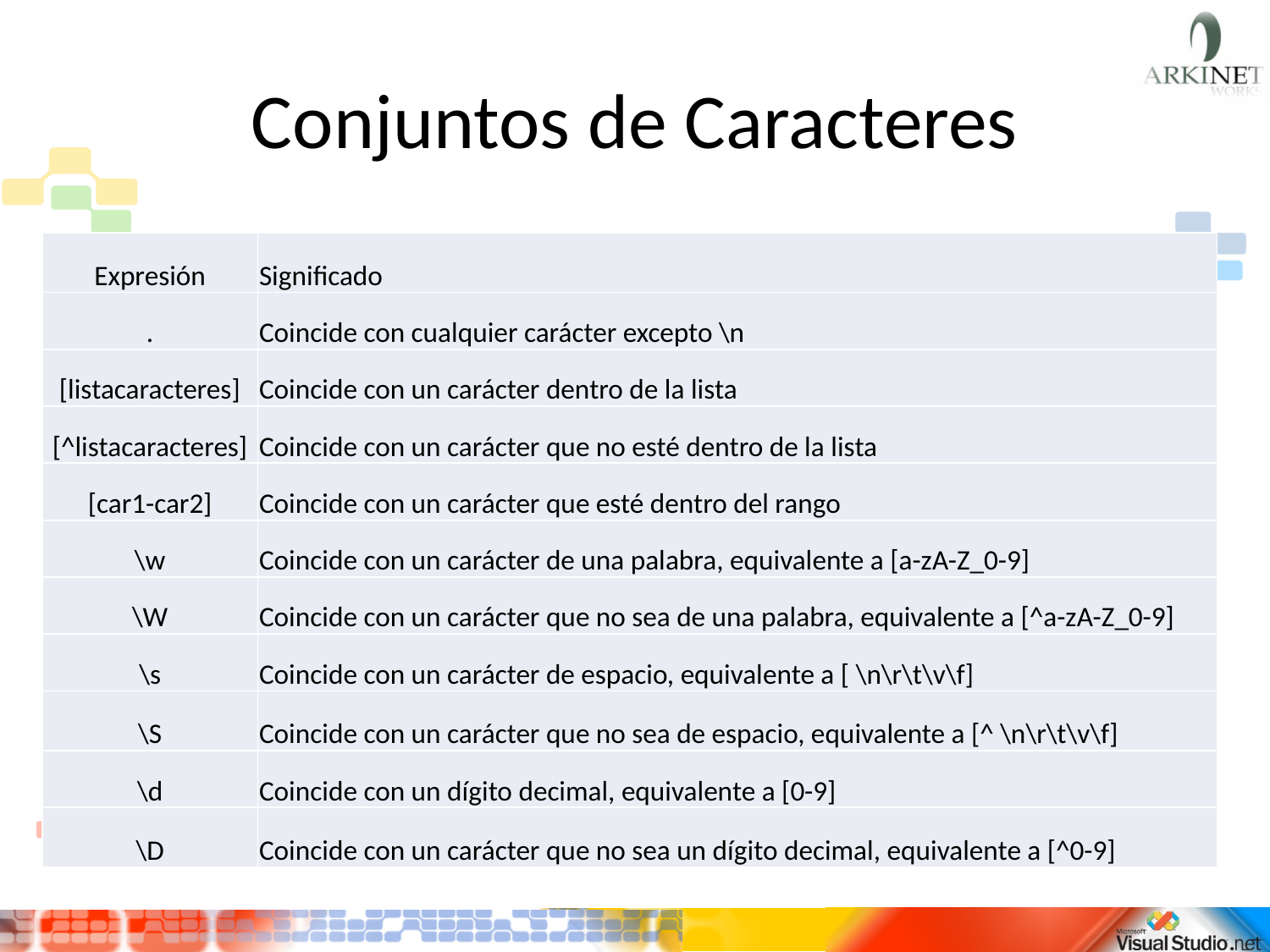

# Conjuntos de Caracteres
| Expresión | Significado |
| --- | --- |
| . | Coincide con cualquier carácter excepto \n |
| [listacaracteres] | Coincide con un carácter dentro de la lista |
| [^listacaracteres] | Coincide con un carácter que no esté dentro de la lista |
| [car1-car2] | Coincide con un carácter que esté dentro del rango |
| \w | Coincide con un carácter de una palabra, equivalente a [a-zA-Z\_0-9] |
| \W | Coincide con un carácter que no sea de una palabra, equivalente a [^a-zA-Z\_0-9] |
| \s | Coincide con un carácter de espacio, equivalente a [ \n\r\t\v\f] |
| \S | Coincide con un carácter que no sea de espacio, equivalente a [^ \n\r\t\v\f] |
| \d | Coincide con un dígito decimal, equivalente a [0-9] |
| \D | Coincide con un carácter que no sea un dígito decimal, equivalente a [^0-9] |